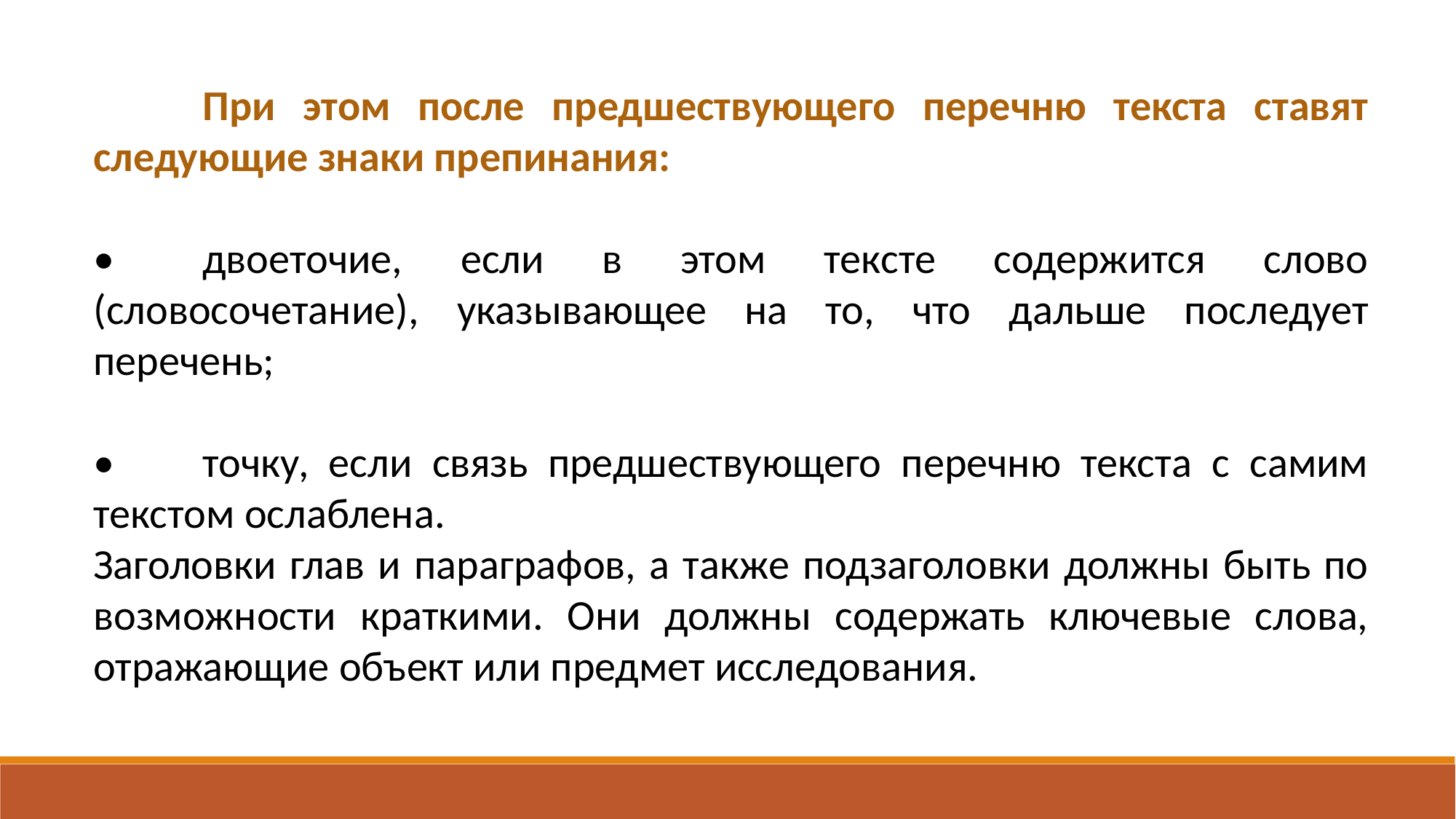

При этом после предшествующего перечню текста ставят следующие знаки препинания:

•	двоеточие, если в этом тексте содержится слово (словосочетание), указывающее на то, что дальше последует перечень;

•	точку, если связь предшествующего перечню текста с самим текстом ослаблена.
Заголовки глав и параграфов, а также подзаголовки должны быть по возможности краткими. Они должны содержать ключевые слова, отражающие объект или предмет исследования.